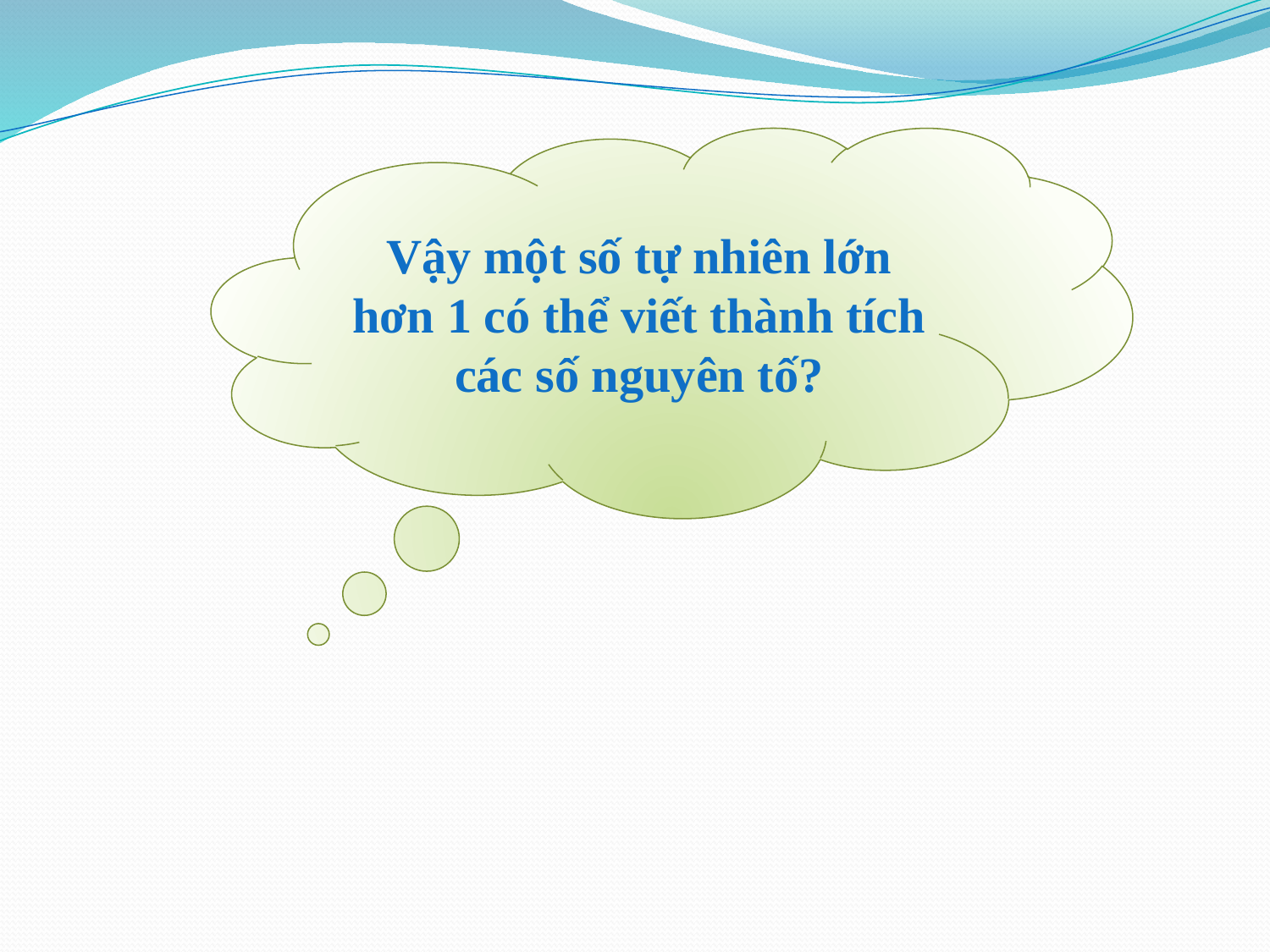

Vậy một số tự nhiên lớn hơn 1 có thể viết thành tích các số nguyên tố?